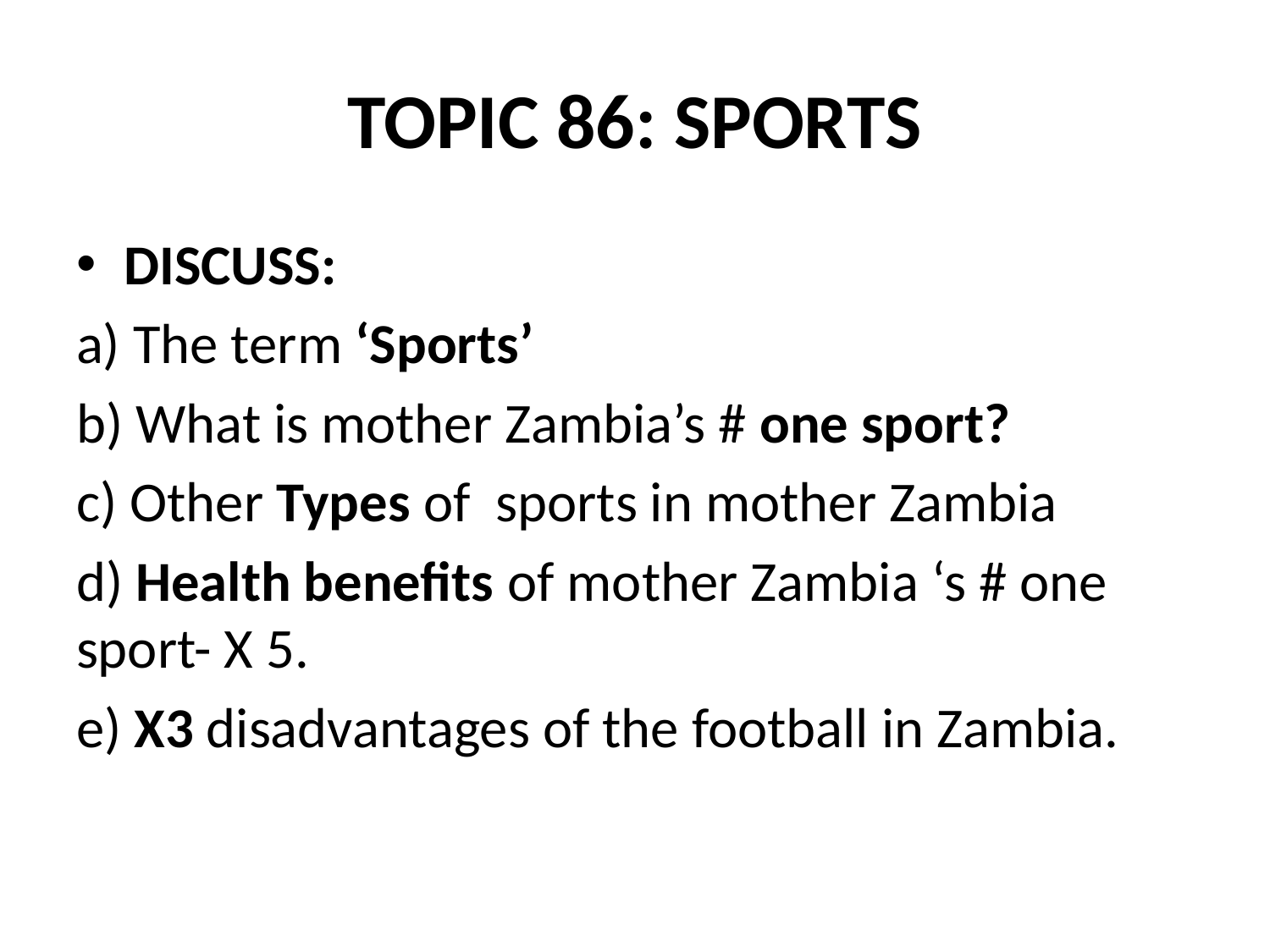

# TOPIC 86: SPORTS
DISCUSS:
a) The term ‘Sports’
b) What is mother Zambia’s # one sport?
c) Other Types of  sports in mother Zambia
d) Health benefits of mother Zambia ‘s # one sport- X 5.
e) X3 disadvantages of the football in Zambia.